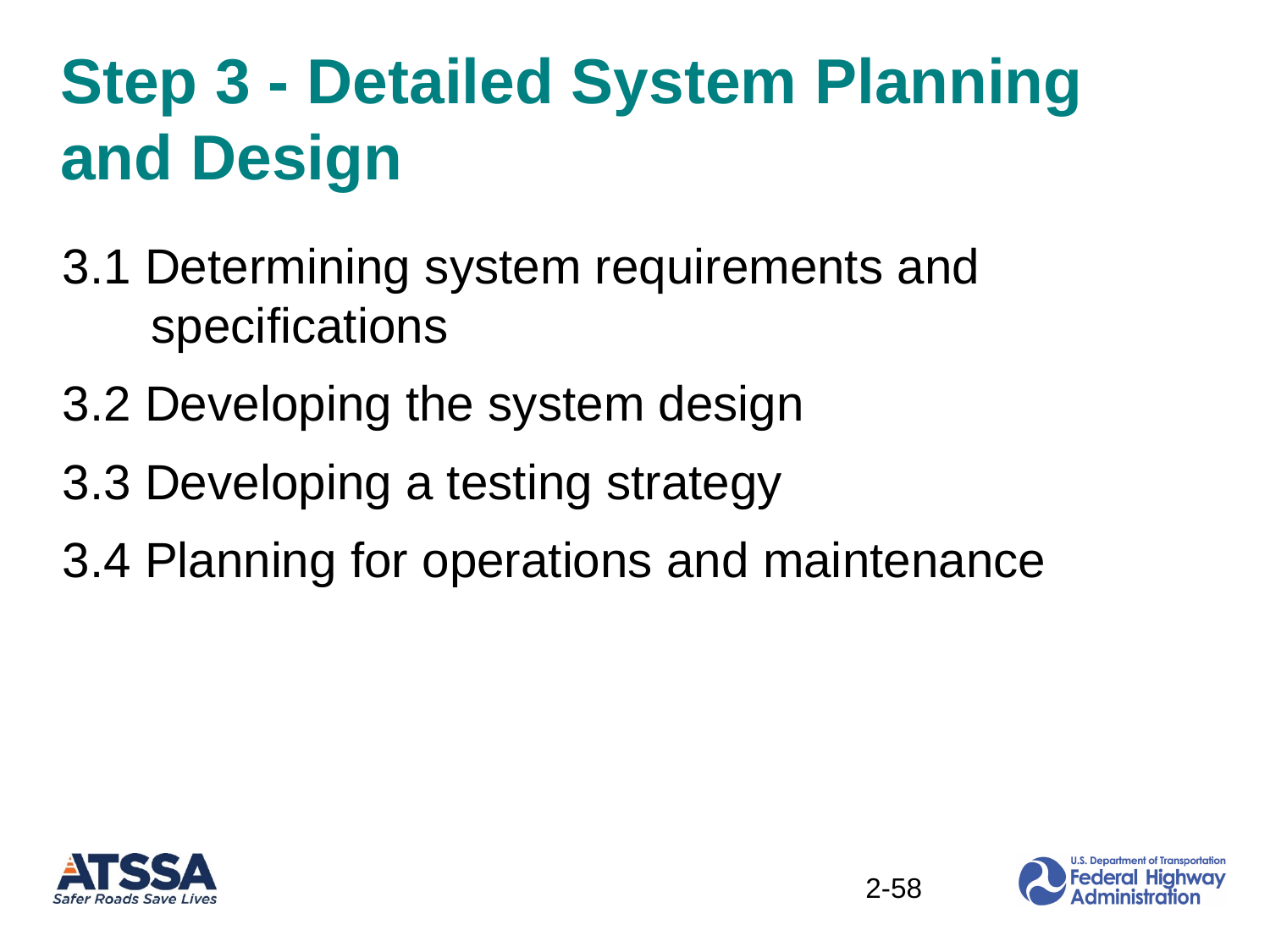

# Step 3 - Detailed System Planning and Design
3.1 Determining system requirements and specifications
3.2 Developing the system design
3.3 Developing a testing strategy
3.4 Planning for operations and maintenance